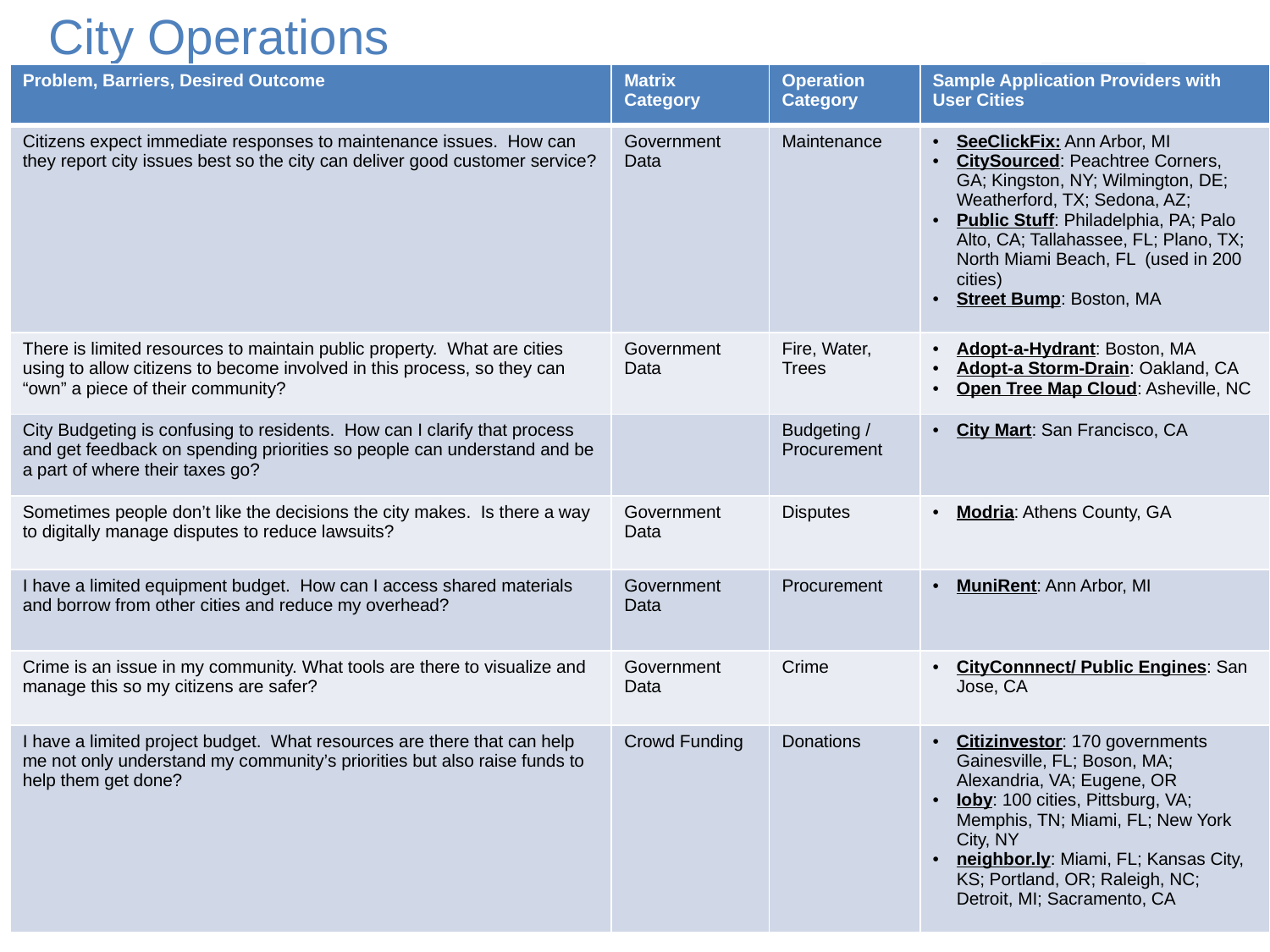

# City Operations
19
| Problem, Barriers, Desired Outcome | Matrix Category | Operation Category | Sample Application Providers with User Cities |
| --- | --- | --- | --- |
| Citizens expect immediate responses to maintenance issues. How can they report city issues best so the city can deliver good customer service? | Government Data | Maintenance | SeeClickFix: Ann Arbor, MI CitySourced: Peachtree Corners, GA; Kingston, NY; Wilmington, DE; Weatherford, TX; Sedona, AZ; Public Stuff: Philadelphia, PA; Palo Alto, CA; Tallahassee, FL; Plano, TX; North Miami Beach, FL (used in 200 cities) Street Bump: Boston, MA |
| There is limited resources to maintain public property. What are cities using to allow citizens to become involved in this process, so they can “own” a piece of their community? | Government Data | Fire, Water, Trees | Adopt-a-Hydrant: Boston, MA Adopt-a Storm-Drain: Oakland, CA Open Tree Map Cloud: Asheville, NC |
| City Budgeting is confusing to residents. How can I clarify that process and get feedback on spending priorities so people can understand and be a part of where their taxes go? |  | Budgeting / Procurement | City Mart: San Francisco, CA |
| Sometimes people don’t like the decisions the city makes. Is there a way to digitally manage disputes to reduce lawsuits? | Government Data | Disputes | Modria: Athens County, GA |
| I have a limited equipment budget. How can I access shared materials and borrow from other cities and reduce my overhead? | Government Data | Procurement | MuniRent: Ann Arbor, MI |
| Crime is an issue in my community. What tools are there to visualize and manage this so my citizens are safer? | Government Data | Crime | CityConnnect/ Public Engines: San Jose, CA |
| I have a limited project budget. What resources are there that can help me not only understand my community’s priorities but also raise funds to help them get done? | Crowd Funding | Donations | Citizinvestor: 170 governments Gainesville, FL; Boson, MA; Alexandria, VA; Eugene, OR Ioby: 100 cities, Pittsburg, VA; Memphis, TN; Miami, FL; New York City, NY neighbor.ly: Miami, FL; Kansas City, KS; Portland, OR; Raleigh, NC; Detroit, MI; Sacramento, CA |
USDN Civic Technology Scan
7/1/2015